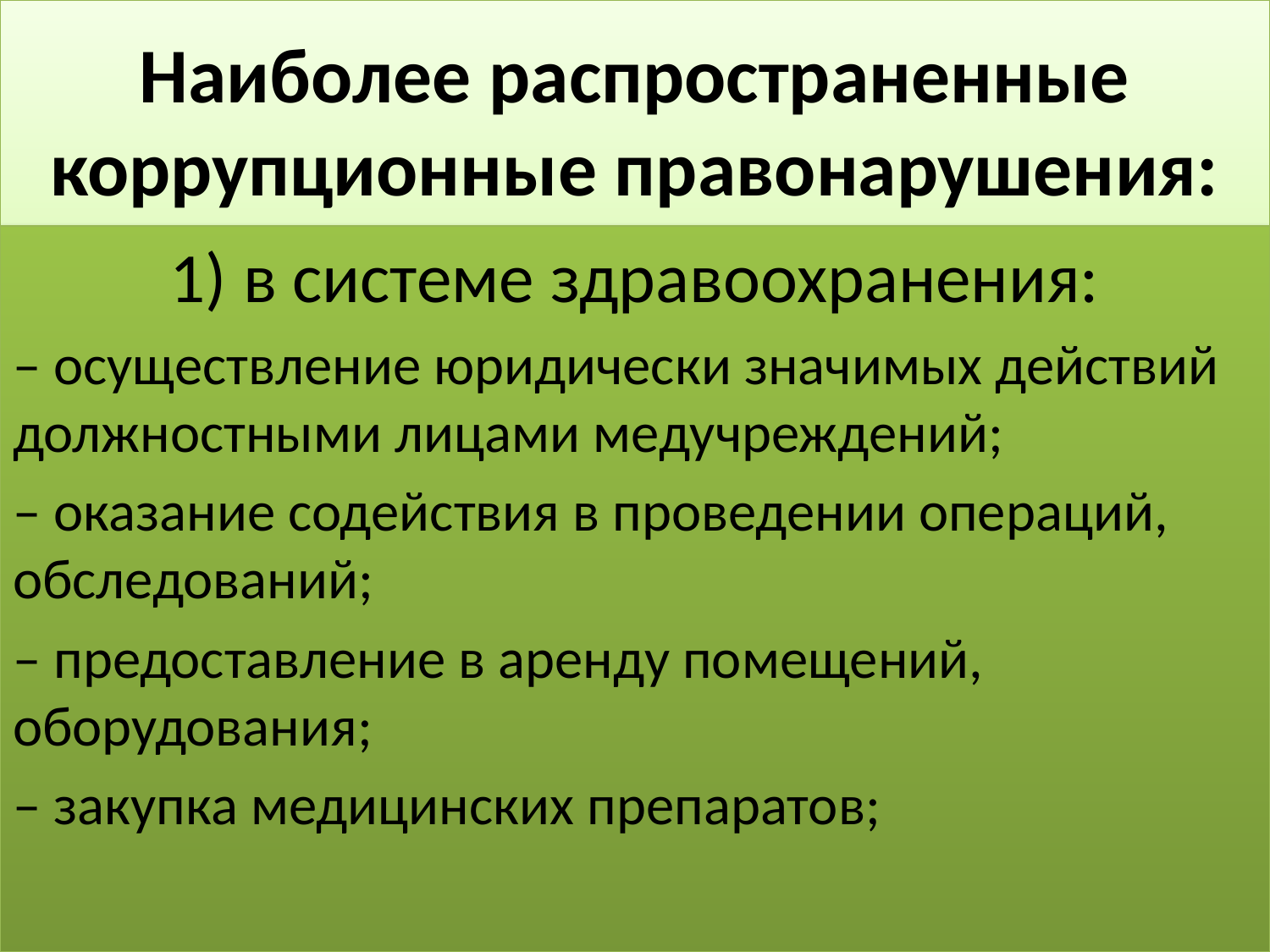

# Наиболее распространенные коррупционные правонарушения:
1) в системе здравоохранения:
– осуществление юридически значимых действий должностными лицами медучреждений;
– оказание содействия в проведении операций, обследований;
– предоставление в аренду помещений, оборудования;
– закупка медицинских препаратов;